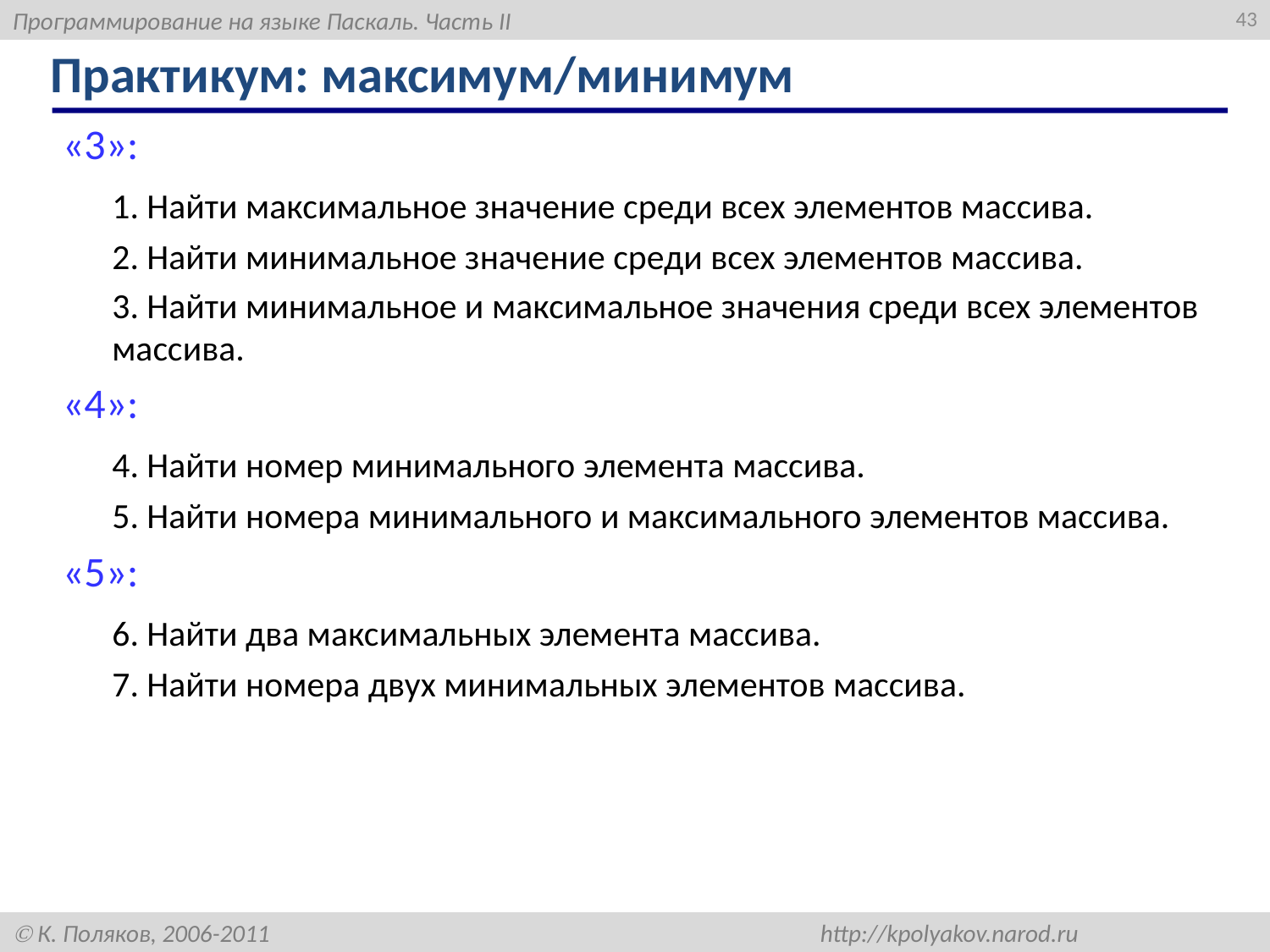

43
# Практикум: максимум/минимум
«3»:
	1. Найти максимальное значение среди всех элементов массива.
	2. Найти минимальное значение среди всех элементов массива.
	3. Найти минимальное и максимальное значения среди всех элементов массива.
«4»:
	4. Найти номер минимального элемента массива.
	5. Найти номера минимального и максимального элементов массива.
«5»:
	6. Найти два максимальных элемента массива.
	7. Найти номера двух минимальных элементов массива.